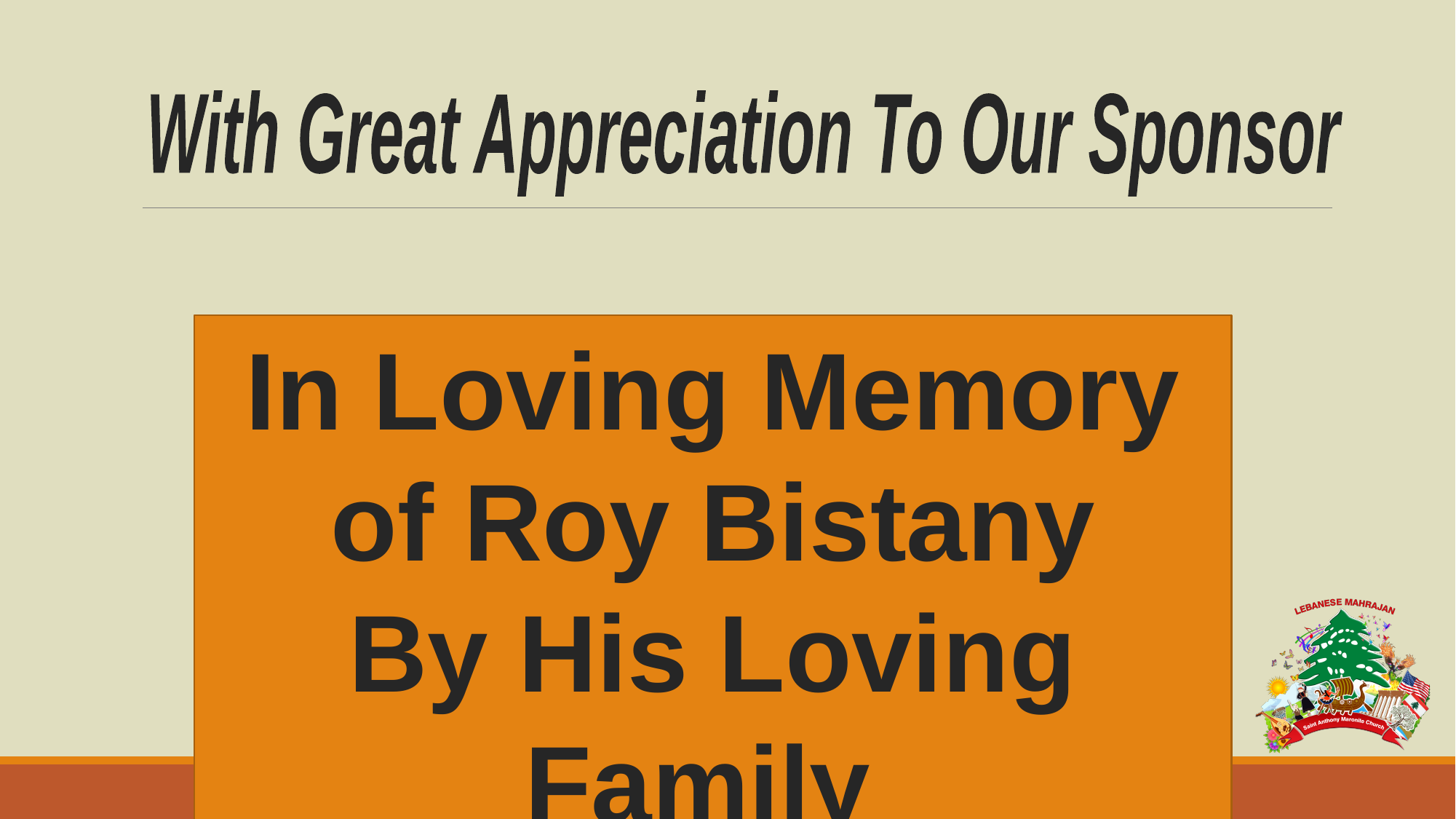

In Loving Memory of Roy Bistany
By His Loving Family